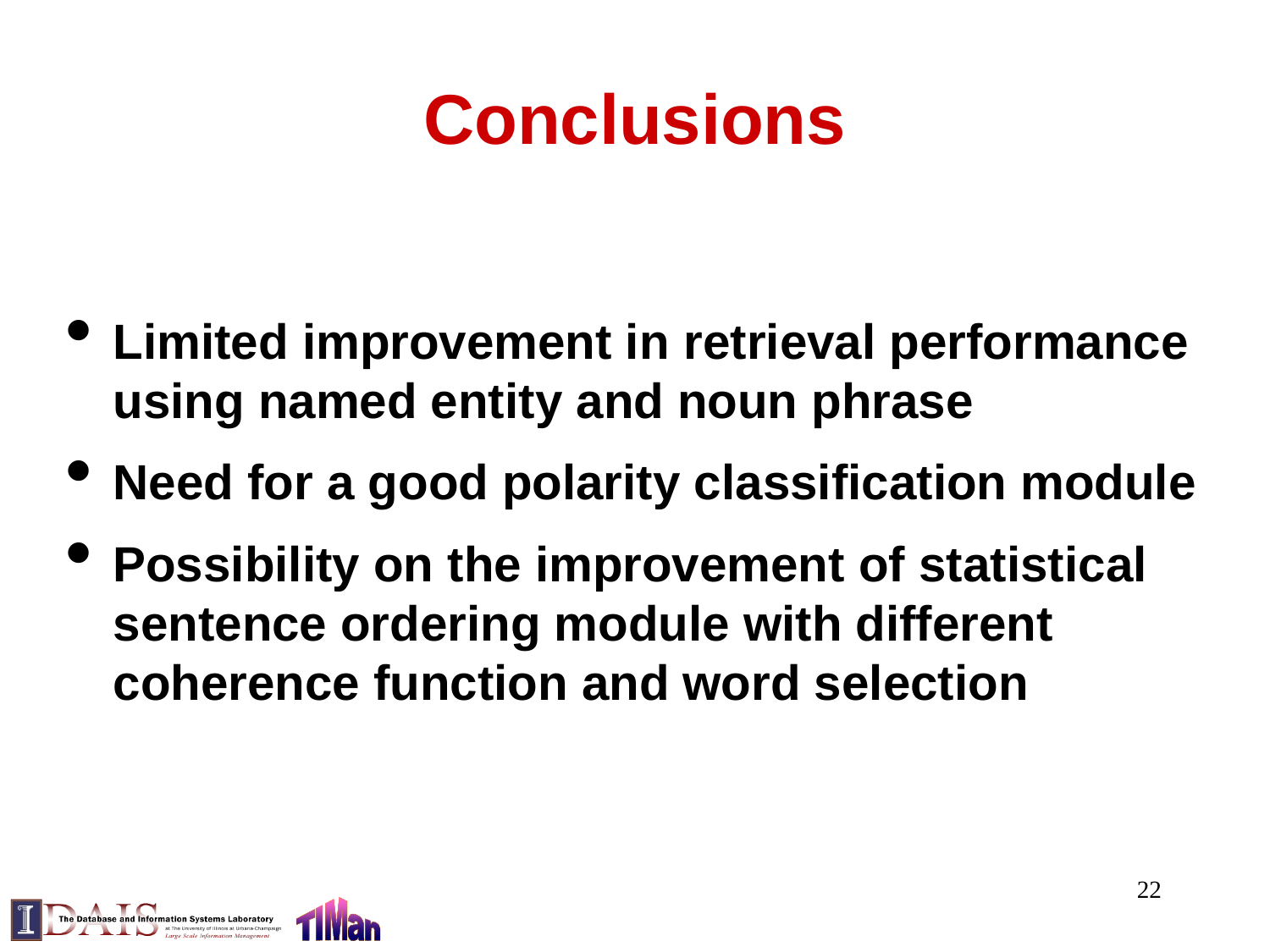

# Conclusions

Limited improvement in retrieval performance  using named entity and noun phrase
Need for a good polarity classification module
Possibility on the improvement of statistical sentence ordering module with different coherence function and word selection
22